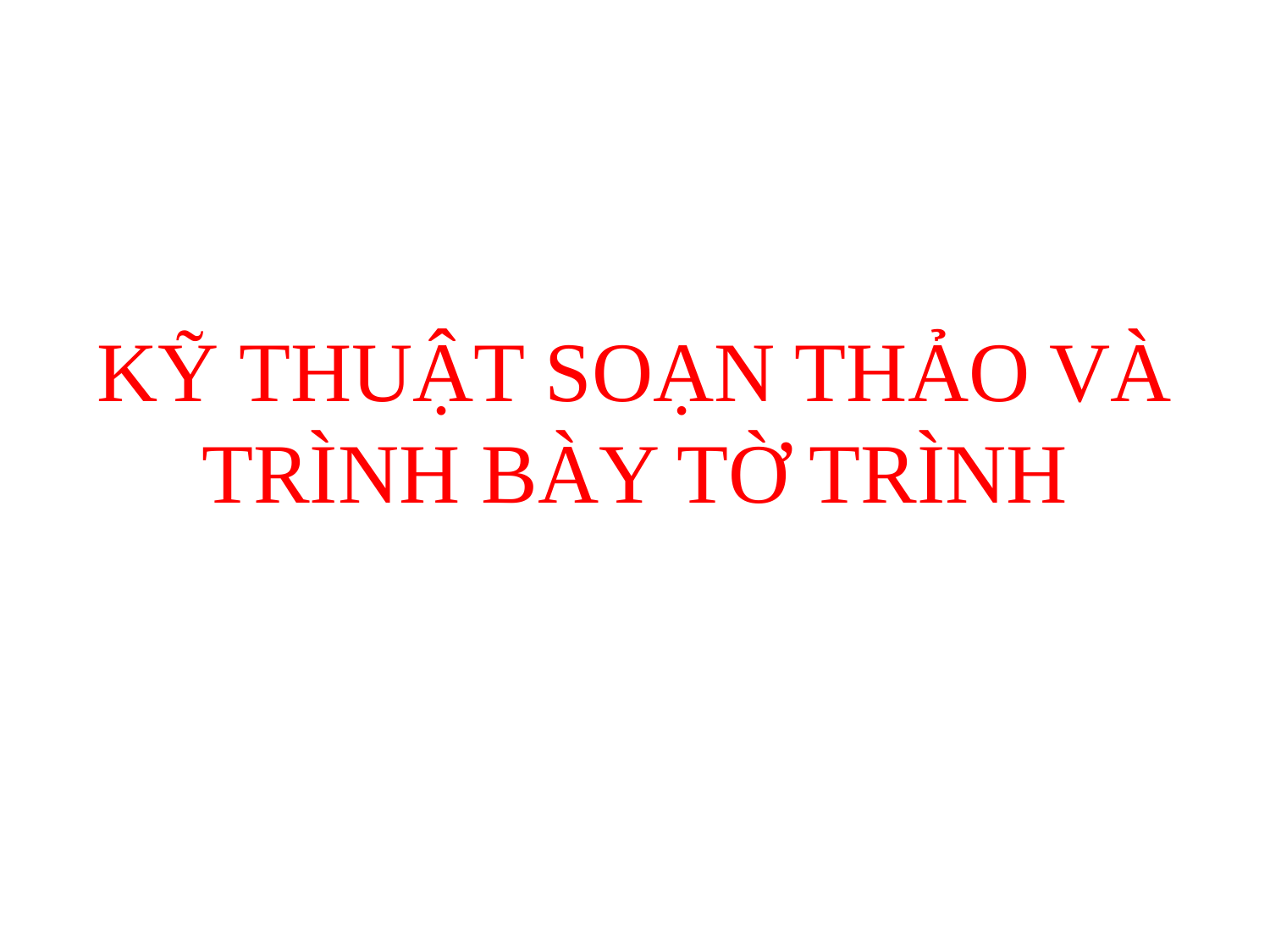

KỸ THUẬT SOẠN THẢO VÀ TRÌNH BÀY TỜ TRÌNH